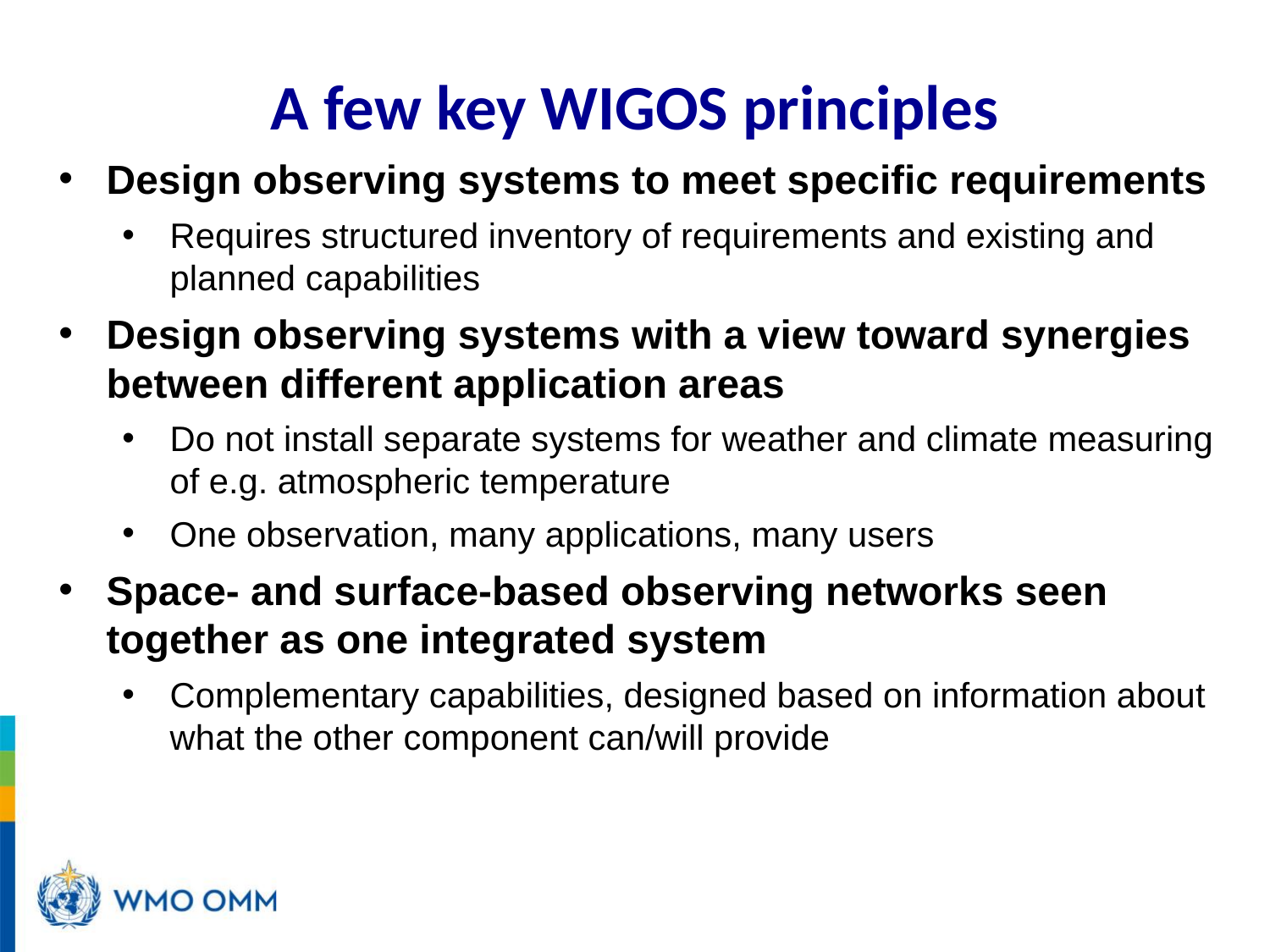

# A few key WIGOS principles
Design observing systems to meet specific requirements
Requires structured inventory of requirements and existing and planned capabilities
Design observing systems with a view toward synergies between different application areas
Do not install separate systems for weather and climate measuring of e.g. atmospheric temperature
One observation, many applications, many users
Space- and surface-based observing networks seen together as one integrated system
Complementary capabilities, designed based on information about what the other component can/will provide